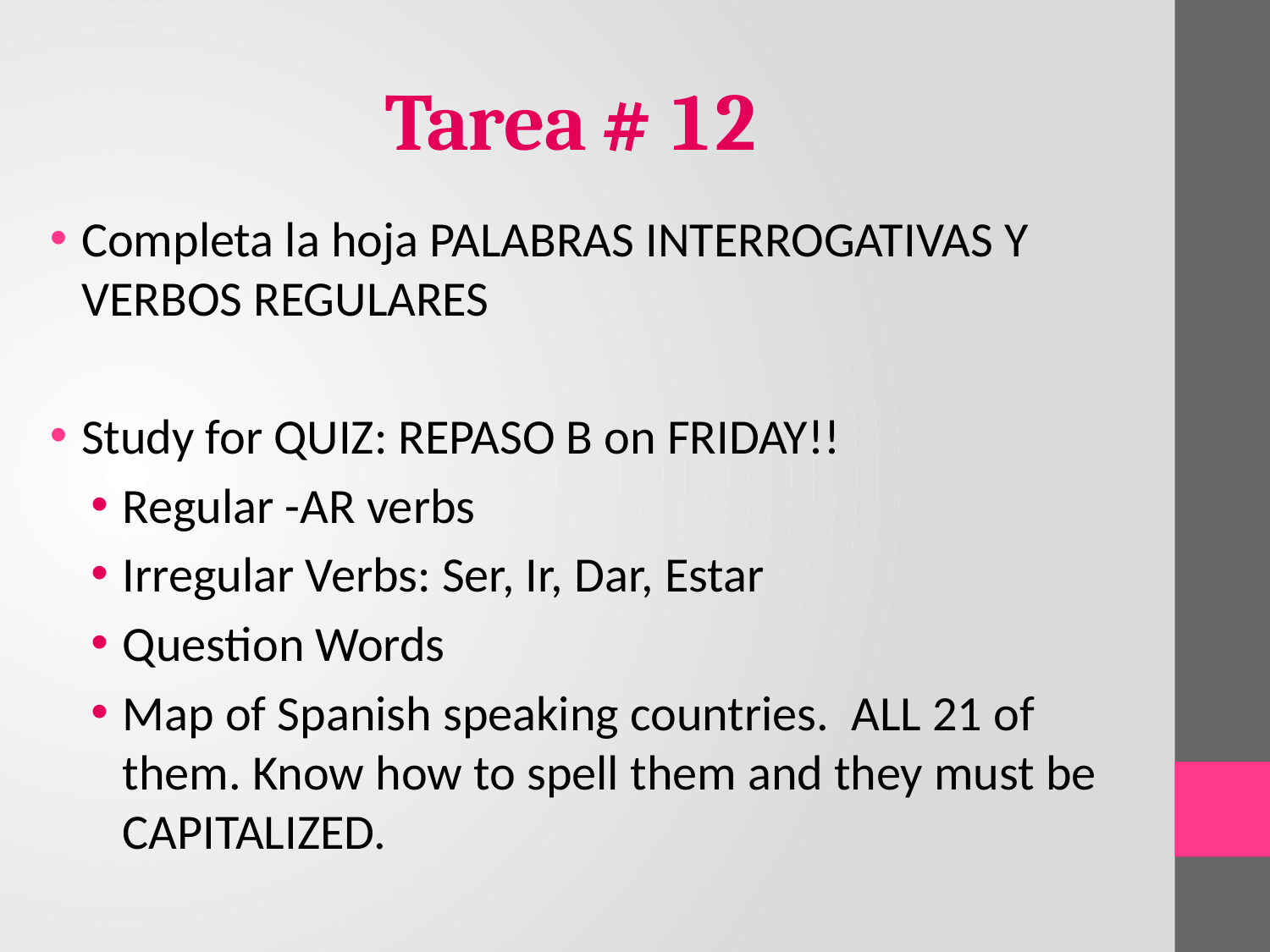

# Tarea # 12
Completa la hoja PALABRAS INTERROGATIVAS Y VERBOS REGULARES

Study for QUIZ: REPASO B on FRIDAY!!
Regular -AR verbs
Irregular Verbs: Ser, Ir, Dar, Estar
Question Words
Map of Spanish speaking countries.  ALL 21 of them. Know how to spell them and they must be CAPITALIZED.